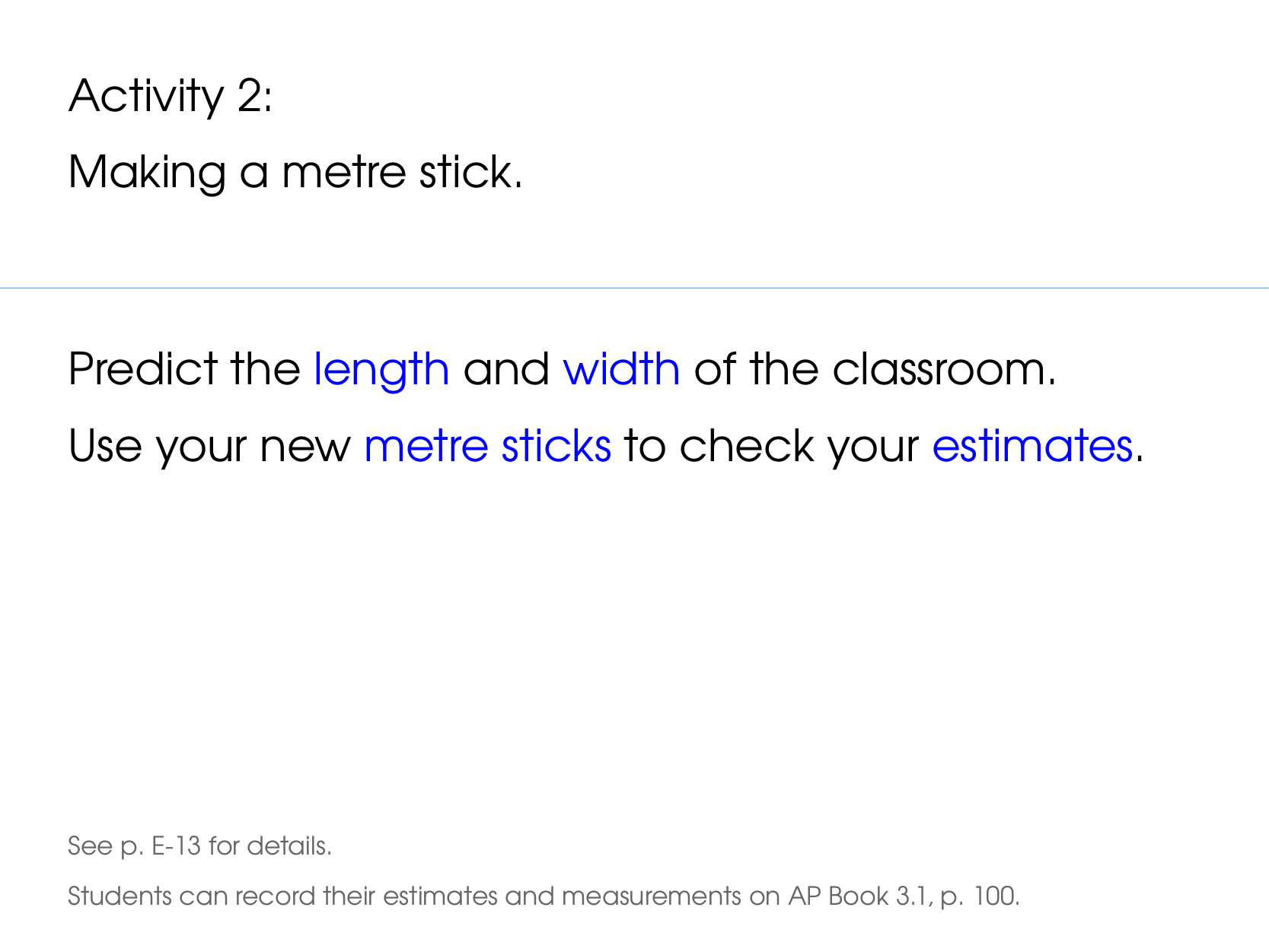

Activity 2:
Making a metre stick.
Predict the length and width of the classroom.
Use your new metre sticks to check your estimates.
See p. E-13 for details.
Students can record their estimates and measurements on AP Book 3.1, p. 100.